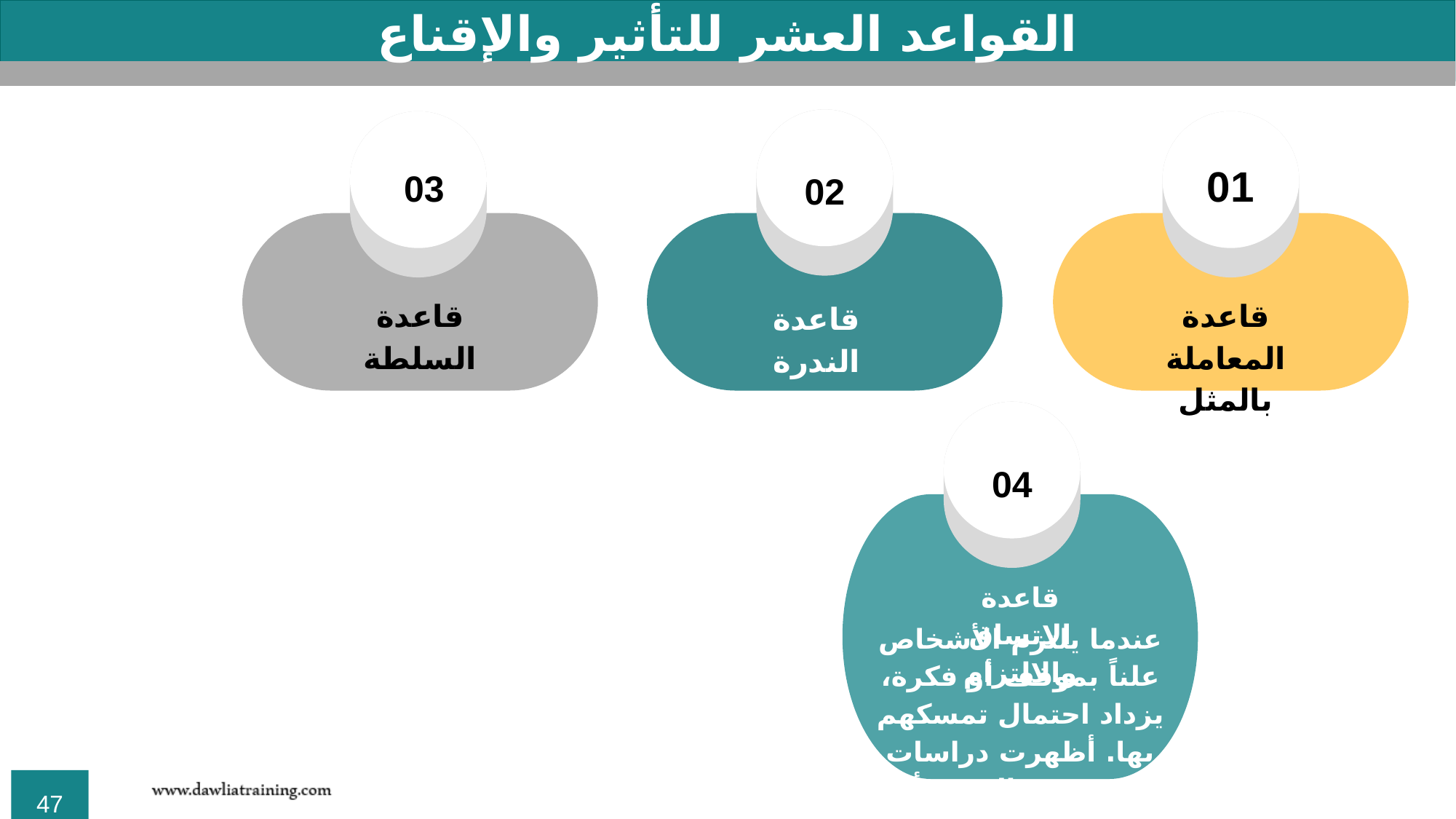

القواعد العشر للتأثير والإقناع

01
03
02
قاعدة السلطة
قاعدة المعاملة بالمثل
قاعدة الندرة

04

قاعدة الاتساق والالتزام
عندما يلتزم الأشخاص علناً بموقف أو فكرة، يزداد احتمال تمسكهم بها. أظهرت دراسات روبرت تشالديني أن الالتزامات الصغيرة تؤدي إلى التزامات أكبر فيما بعد.